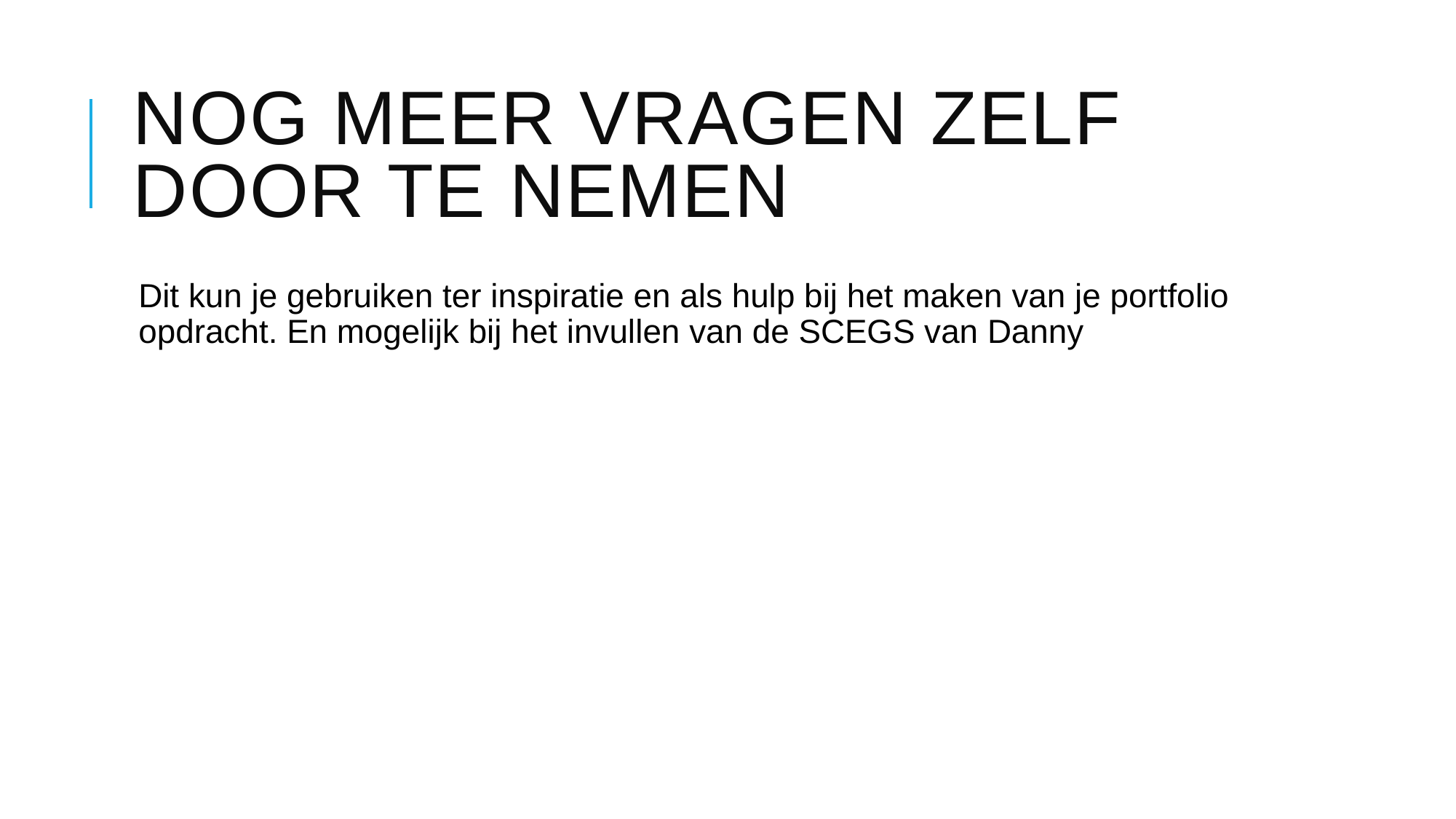

# Nog meer vragen zelf door te nemen
Dit kun je gebruiken ter inspiratie en als hulp bij het maken van je portfolio opdracht. En mogelijk bij het invullen van de SCEGS van Danny